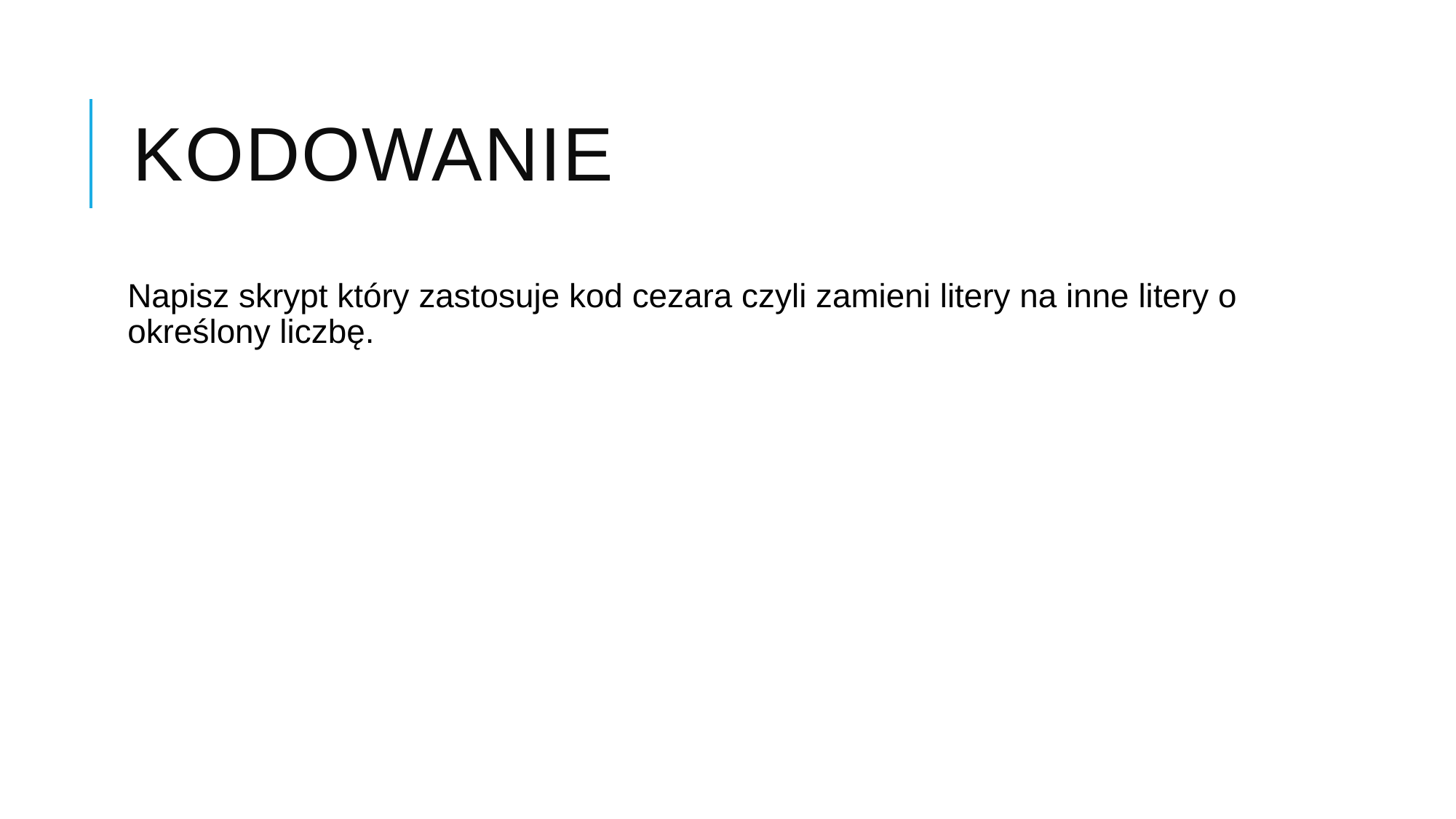

# Kodowanie
Napisz skrypt który zastosuje kod cezara czyli zamieni litery na inne litery o określony liczbę.